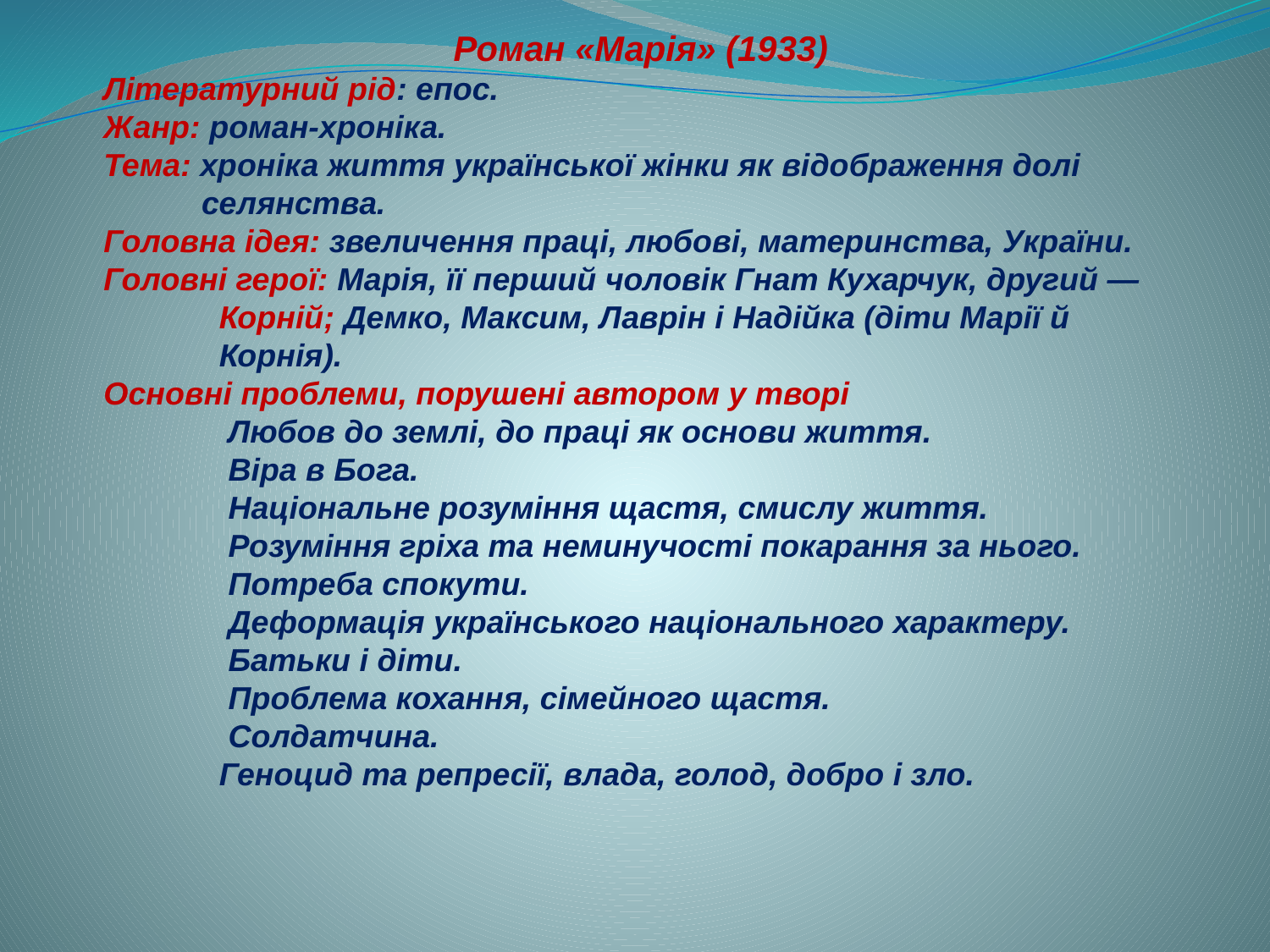

Роман «Марія» (1933)
Літературний рід: епос.
Жанр: роман-хроніка.
Тема: хроніка життя української жінки як відображення долі
           селянства.
Головна ідея: звеличення праці, любові, материнства, України.
Головні герої: Марія, її перший чоловік Гнат Кухарчук, другий —
             Корній; Демко, Максим, Лаврін і Надійка (діти Марії й
             Корнія).
Основні проблеми, порушені автором у творі
              Любов до землі, до праці як основи життя.
              Віра в Бога.
              Національне розуміння щастя, смислу життя.
              Розуміння гріха та неминучості покарання за нього.
              Потреба спокути.
              Деформація українського національного характеру.
              Батьки і діти.
              Проблема кохання, сімейного щастя.
              Солдатчина.
             Геноцид та репресії, влада, голод, добро і зло.